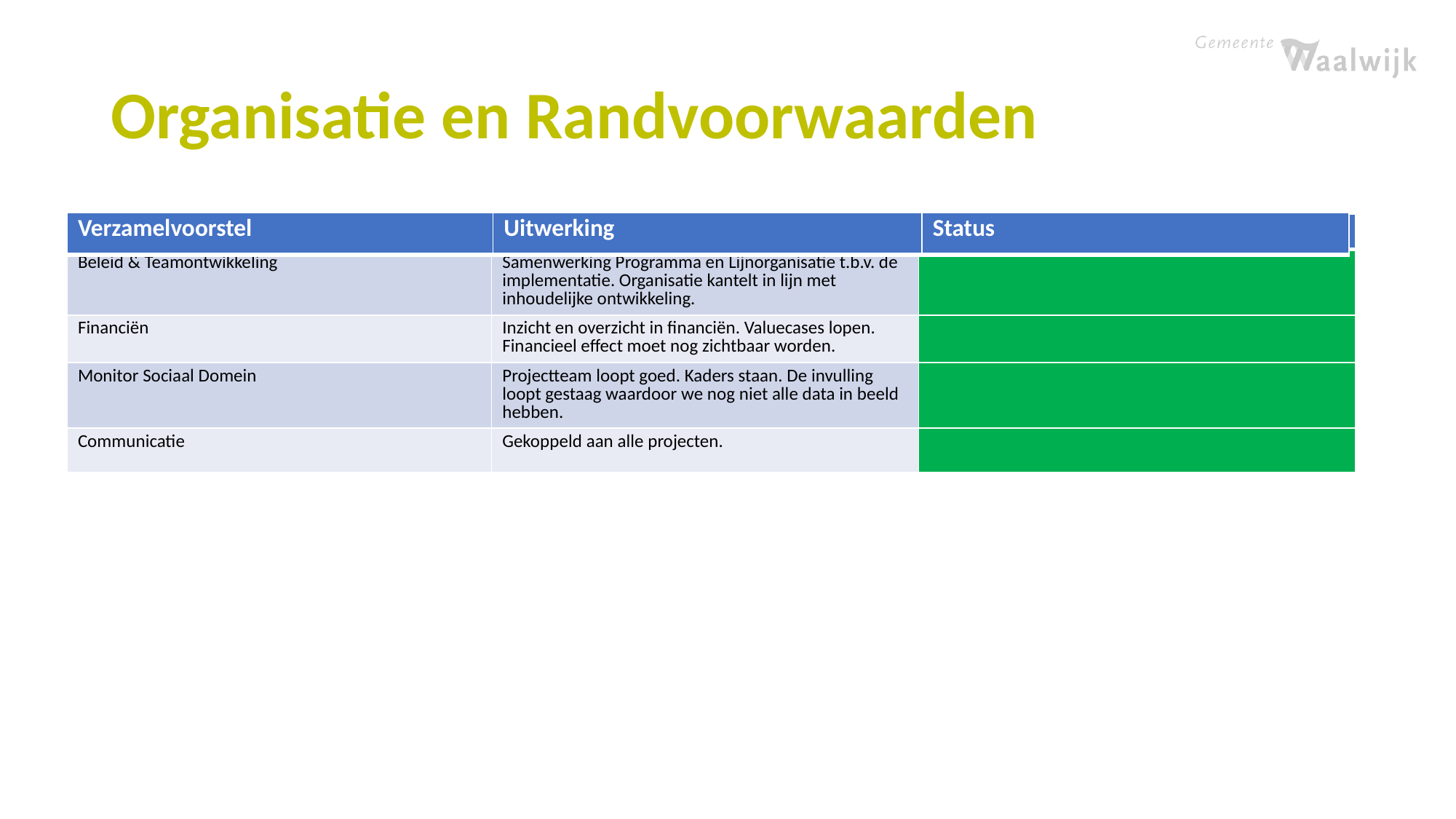

Organisatie en Randvoorwaarden
| Verzamelvoorstel | Uitwerking | Status |
| --- | --- | --- |
| Verzamelvoorstel 10-12-24 | Programma 12-05-25 | Status |
| --- | --- | --- |
| Beleid & Teamontwikkeling | Samenwerking Programma en Lijnorganisatie t.b.v. de implementatie. Organisatie kantelt in lijn met inhoudelijke ontwikkeling. |  |
| Financiën | Inzicht en overzicht in financiën. Valuecases lopen. Financieel effect moet nog zichtbaar worden. |  |
| Monitor Sociaal Domein | Projectteam loopt goed. Kaders staan. De invulling loopt gestaag waardoor we nog niet alle data in beeld hebben. |  |
| Communicatie | Gekoppeld aan alle projecten. |  |